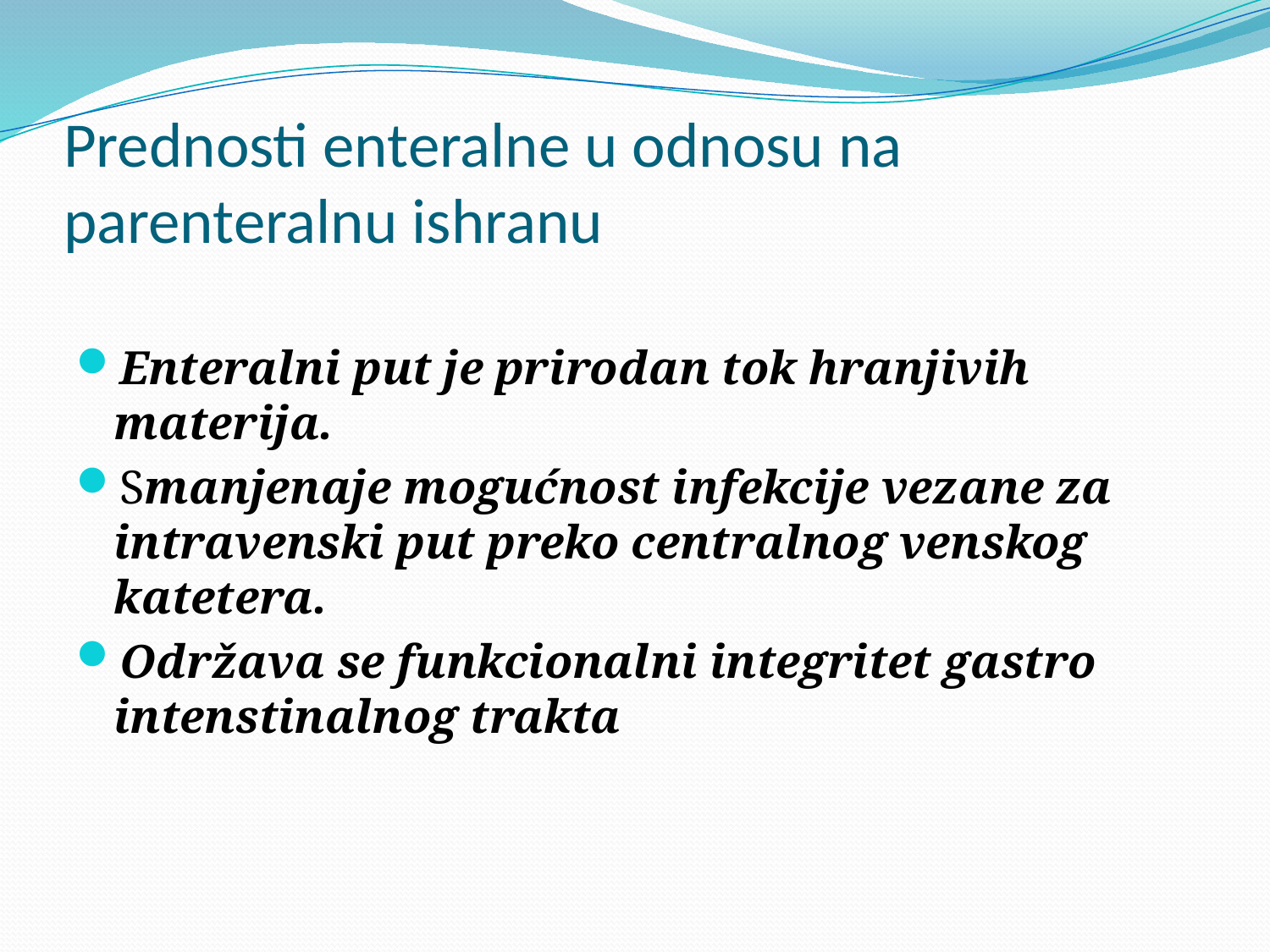

# Prednosti enteralne u odnosu na parenteralnu ishranu

Enteralni put je prirodan tok hranjivih materija.
Smanjenaje mogućnost infekcije vezane za intravenski put preko centralnog venskog katetera.
Održava se funkcionalni integritet gastro intenstinalnog trakta